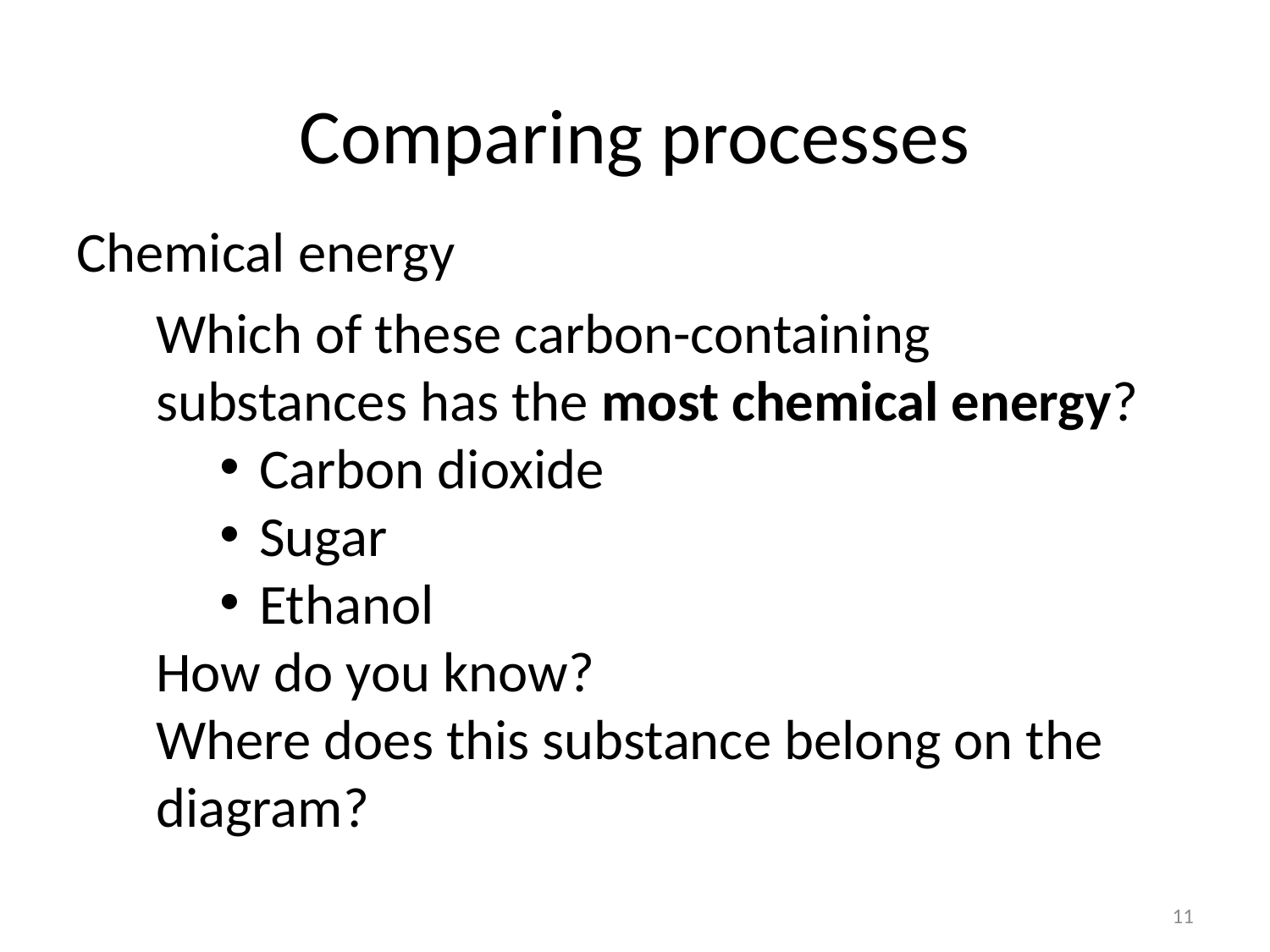

# Comparing processes
Chemical energy

Which of these carbon-containing substances has the most chemical energy?
Carbon dioxide
Sugar
Ethanol
How do you know?
Where does this substance belong on the diagram?
11